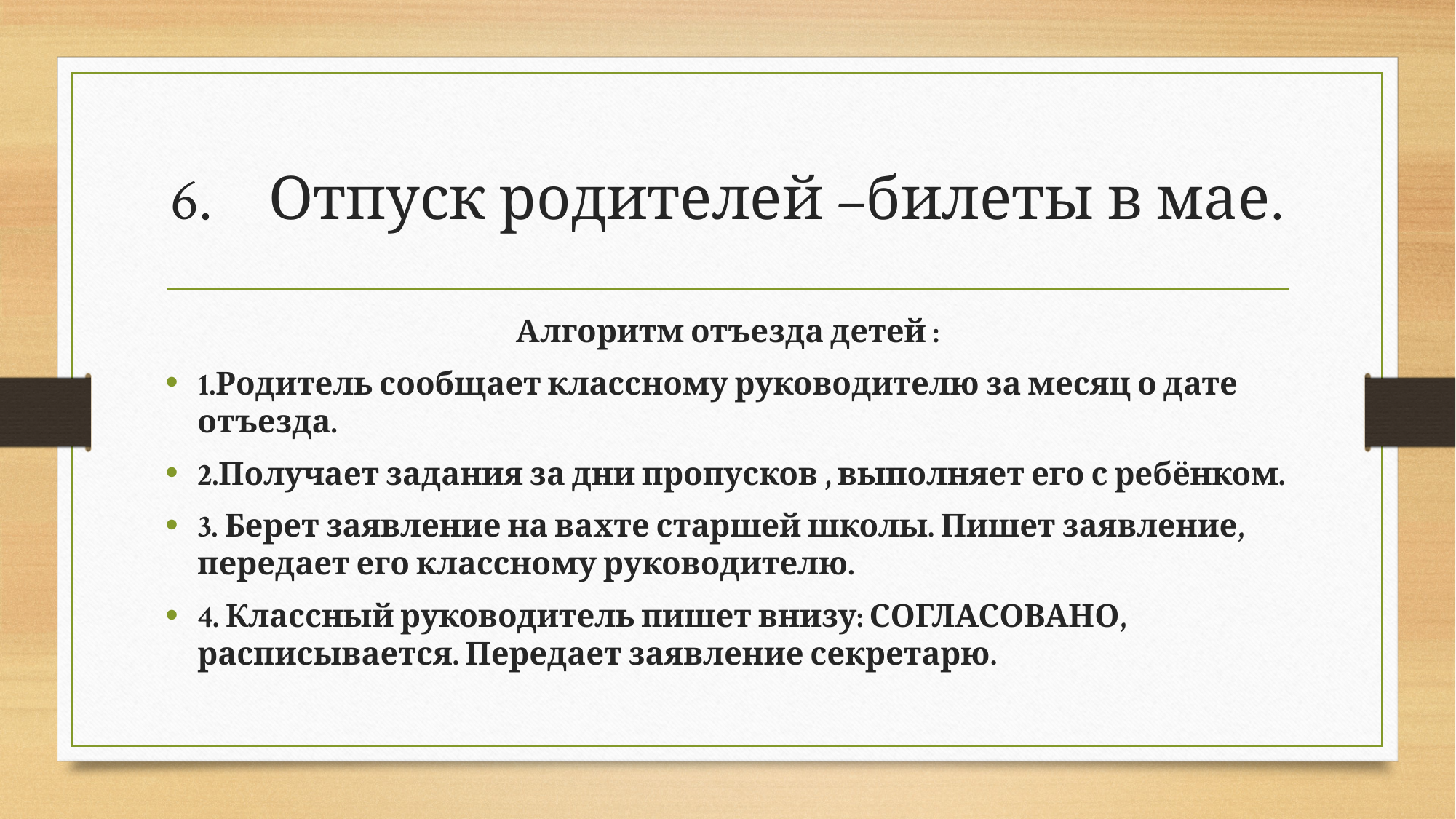

# 6.	Отпуск родителей –билеты в мае.
Алгоритм отъезда детей :
1.Родитель сообщает классному руководителю за месяц о дате отъезда.
2.Получает задания за дни пропусков , выполняет его с ребёнком.
3. Берет заявление на вахте старшей школы. Пишет заявление, передает его классному руководителю.
4. Классный руководитель пишет внизу: СОГЛАСОВАНО, расписывается. Передает заявление секретарю.